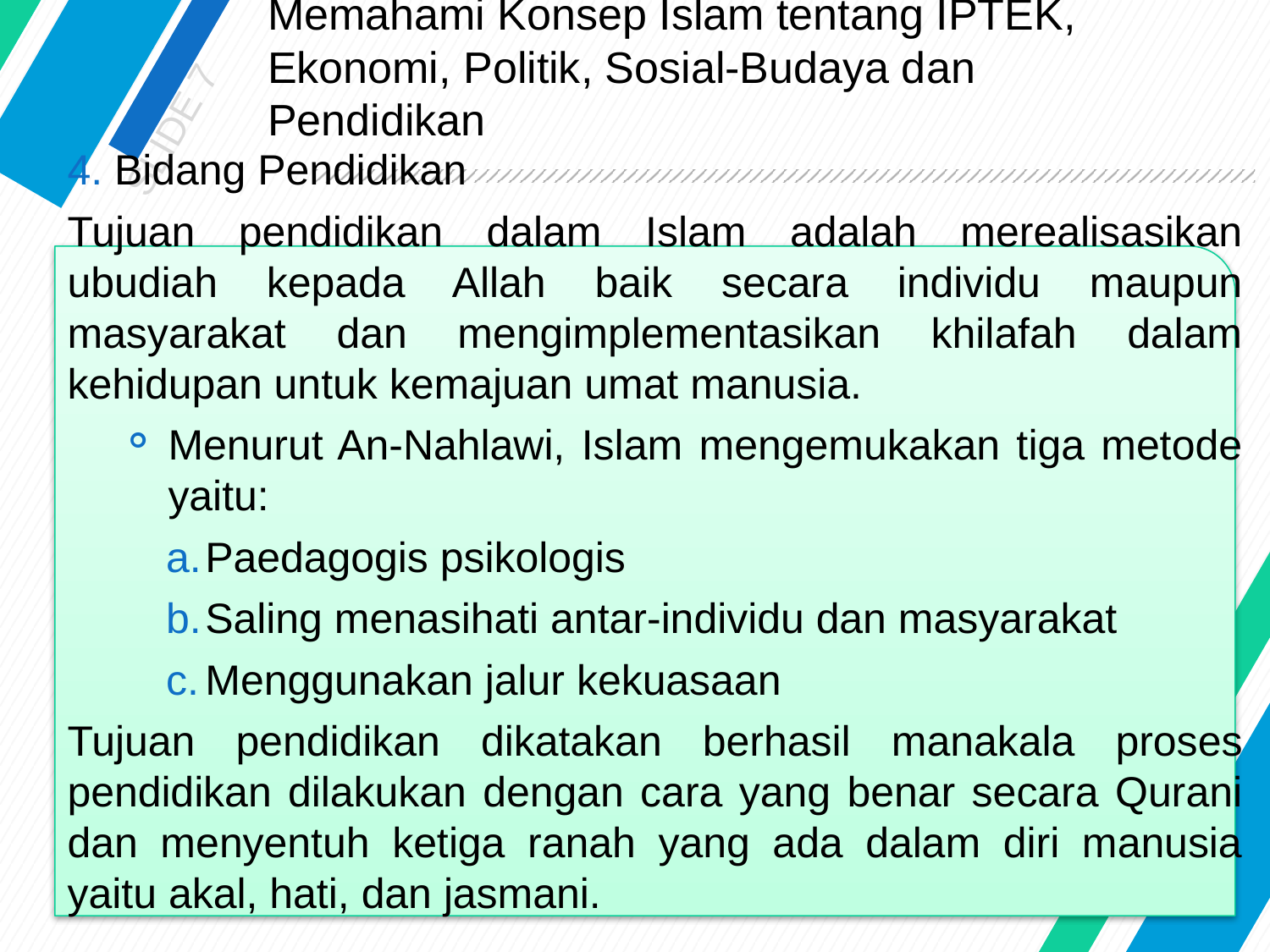

# Memahami Konsep Islam tentang IPTEK, Ekonomi, Politik, Sosial-Budaya dan Pendidikan
SLIDE 7
 Bidang Pendidikan
Tujuan pendidikan dalam Islam adalah merealisasikan ubudiah kepada Allah baik secara individu maupun masyarakat dan mengimplementasikan khilafah dalam kehidupan untuk kemajuan umat manusia.
Menurut An-Nahlawi, Islam mengemukakan tiga metode yaitu:
Paedagogis psikologis
Saling menasihati antar-individu dan masyarakat
Menggunakan jalur kekuasaan
Tujuan pendidikan dikatakan berhasil manakala proses pendidikan dilakukan dengan cara yang benar secara Qurani dan menyentuh ketiga ranah yang ada dalam diri manusia yaitu akal, hati, dan jasmani.